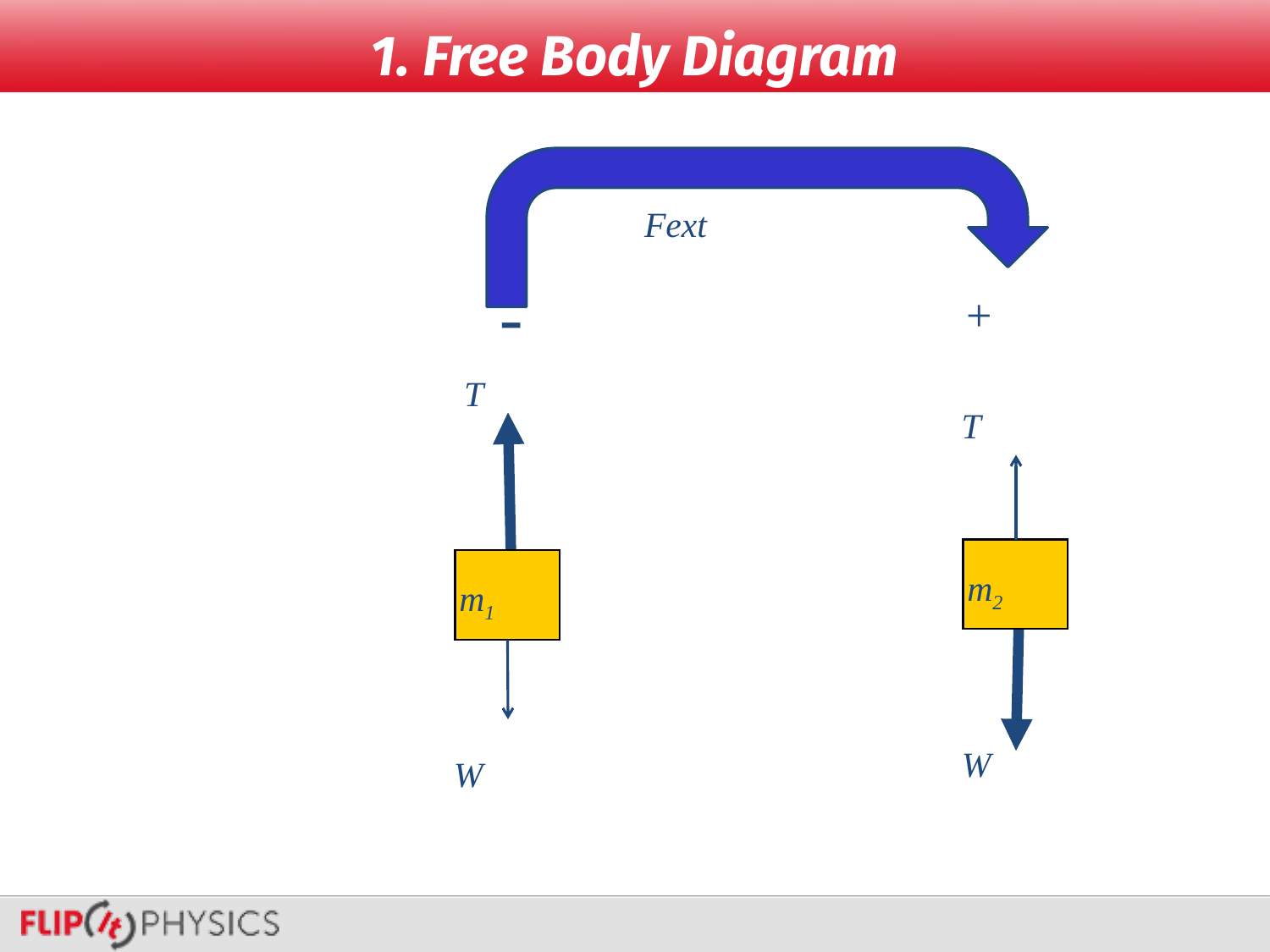

# 1. Free Body Diagram

Fext
-
+
T
T

m2
m1

W
W